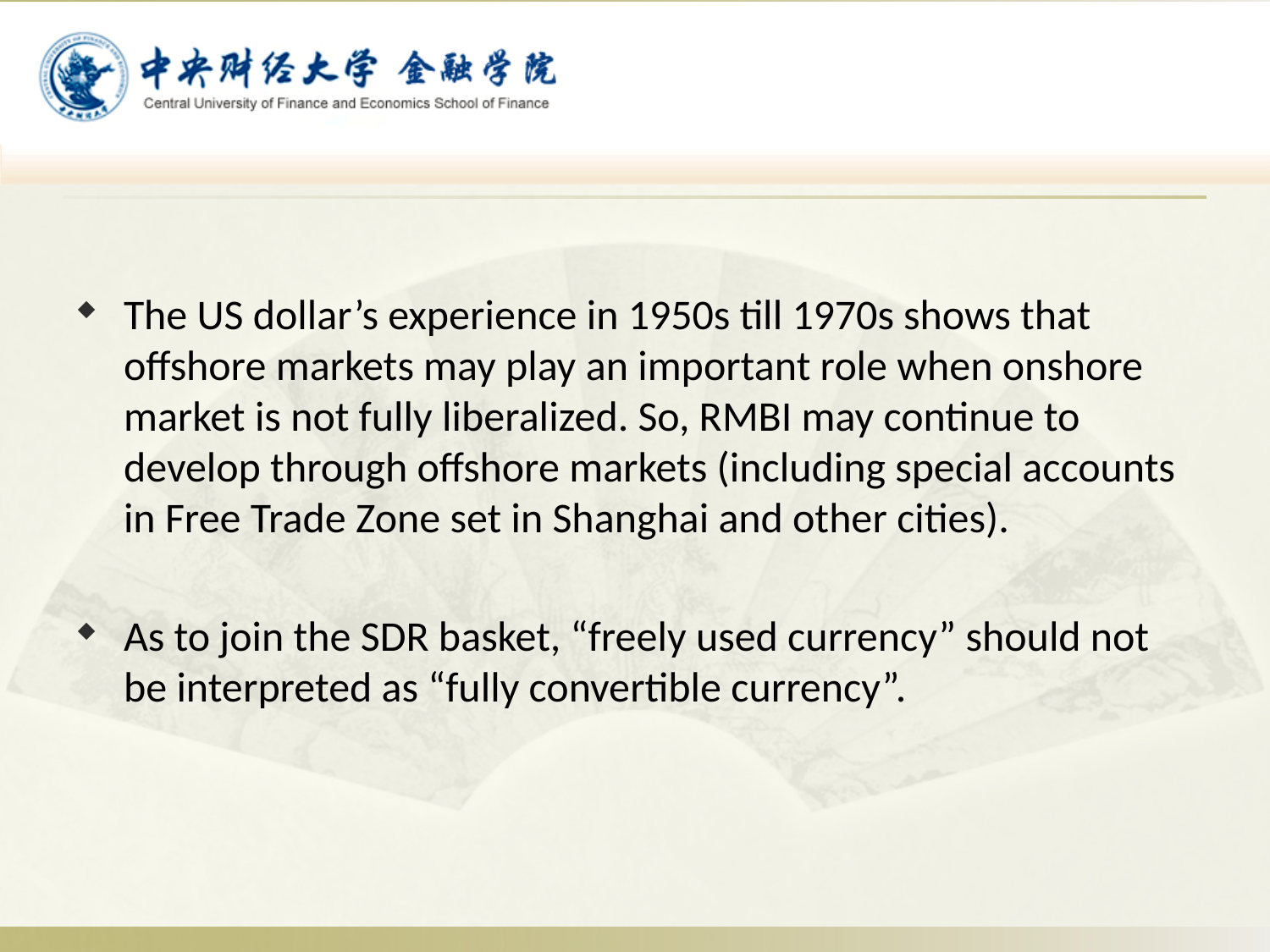

The US dollar’s experience in 1950s till 1970s shows that offshore markets may play an important role when onshore market is not fully liberalized. So, RMBI may continue to develop through offshore markets (including special accounts in Free Trade Zone set in Shanghai and other cities).

As to join the SDR basket, “freely used currency” should not be interpreted as “fully convertible currency”.